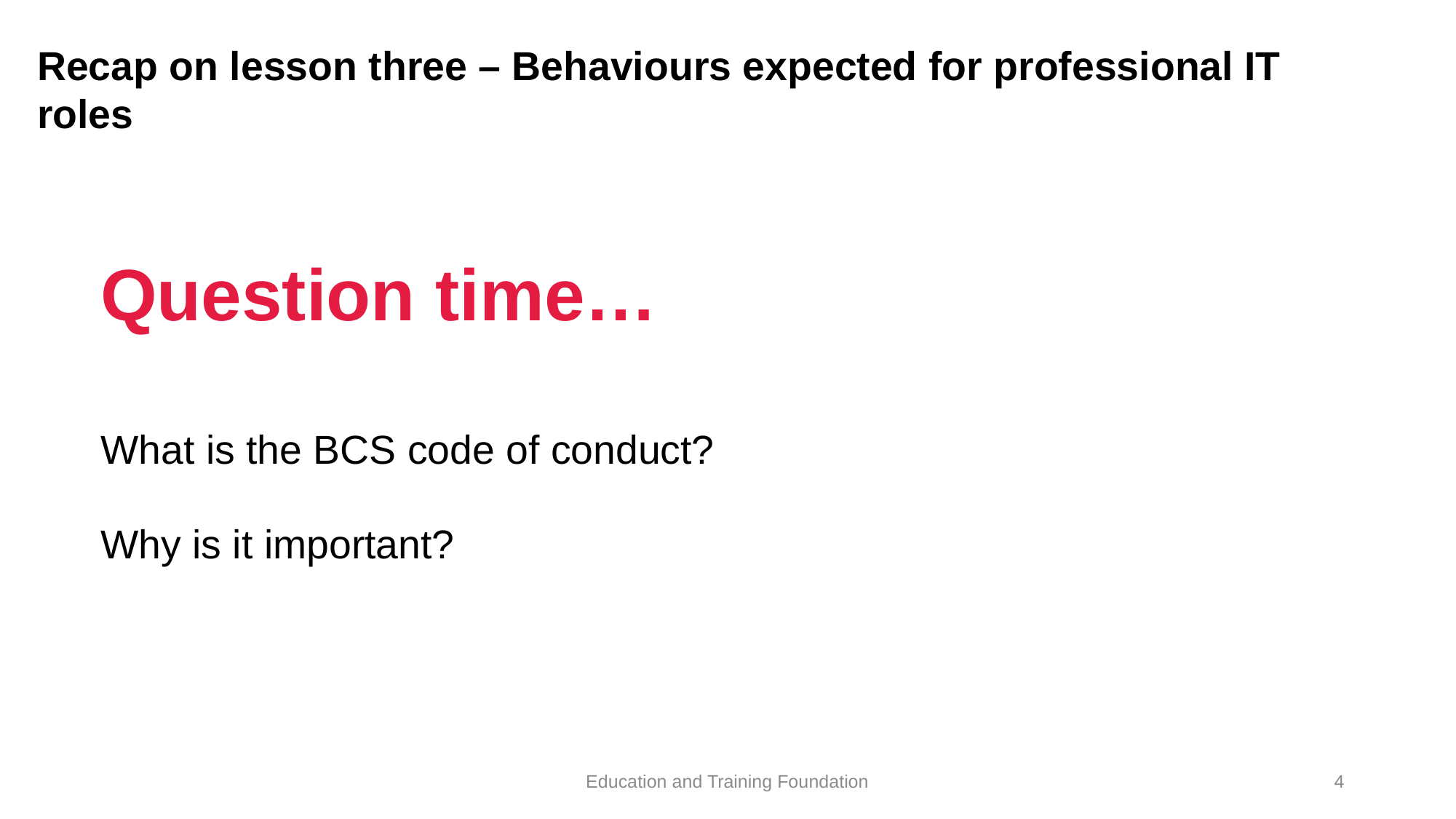

# Recap on lesson three – Behaviours expected for professional IT roles

Question time…

What is the BCS code of conduct?

Why is it important?
Education and Training Foundation
4